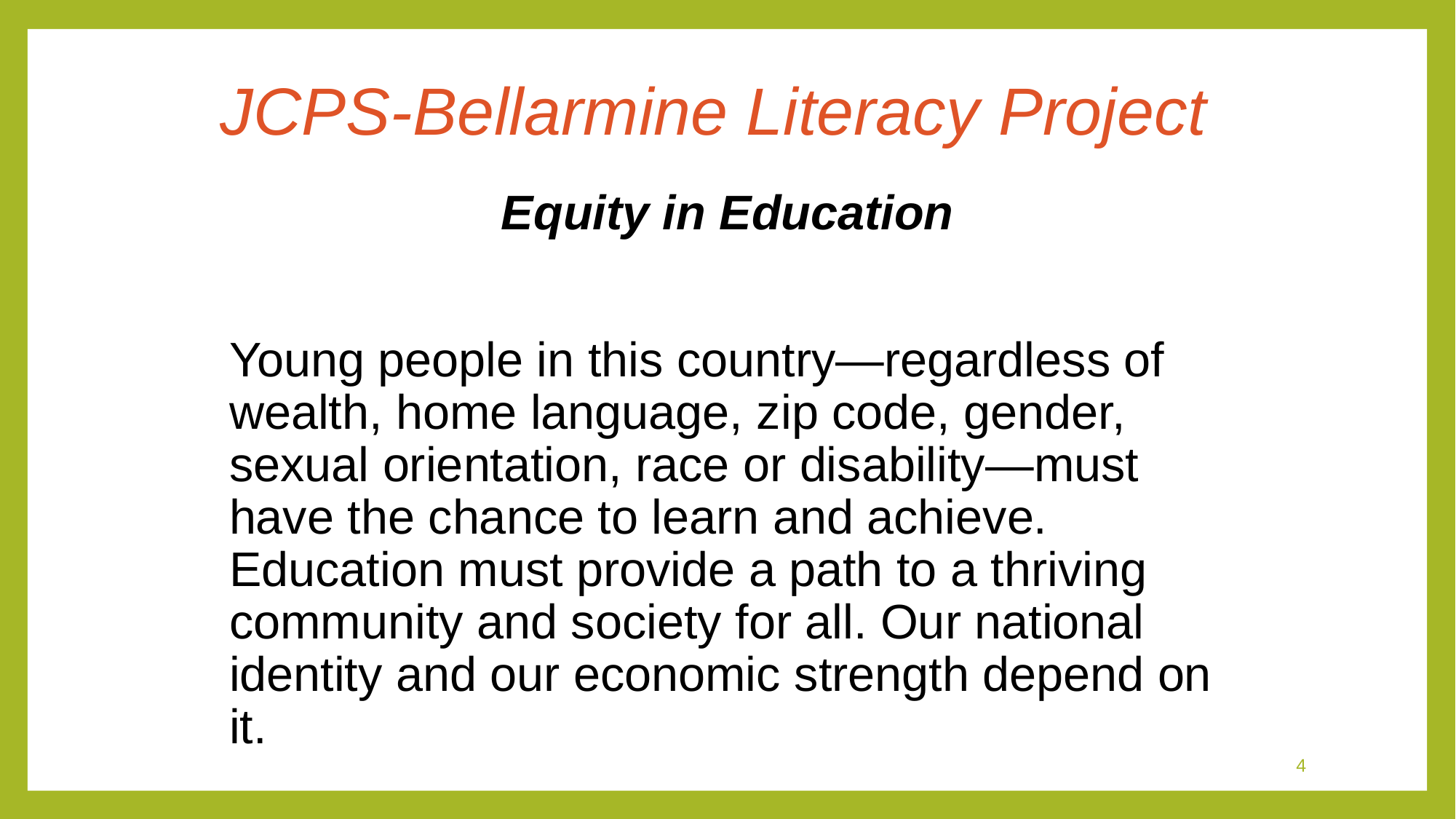

# JCPS-Bellarmine Literacy Project
Equity in Education

Young people in this country—regardless of wealth, home language, zip code, gender, sexual orientation, race or disability—must have the chance to learn and achieve. Education must provide a path to a thriving community and society for all. Our national identity and our economic strength depend on it.
4